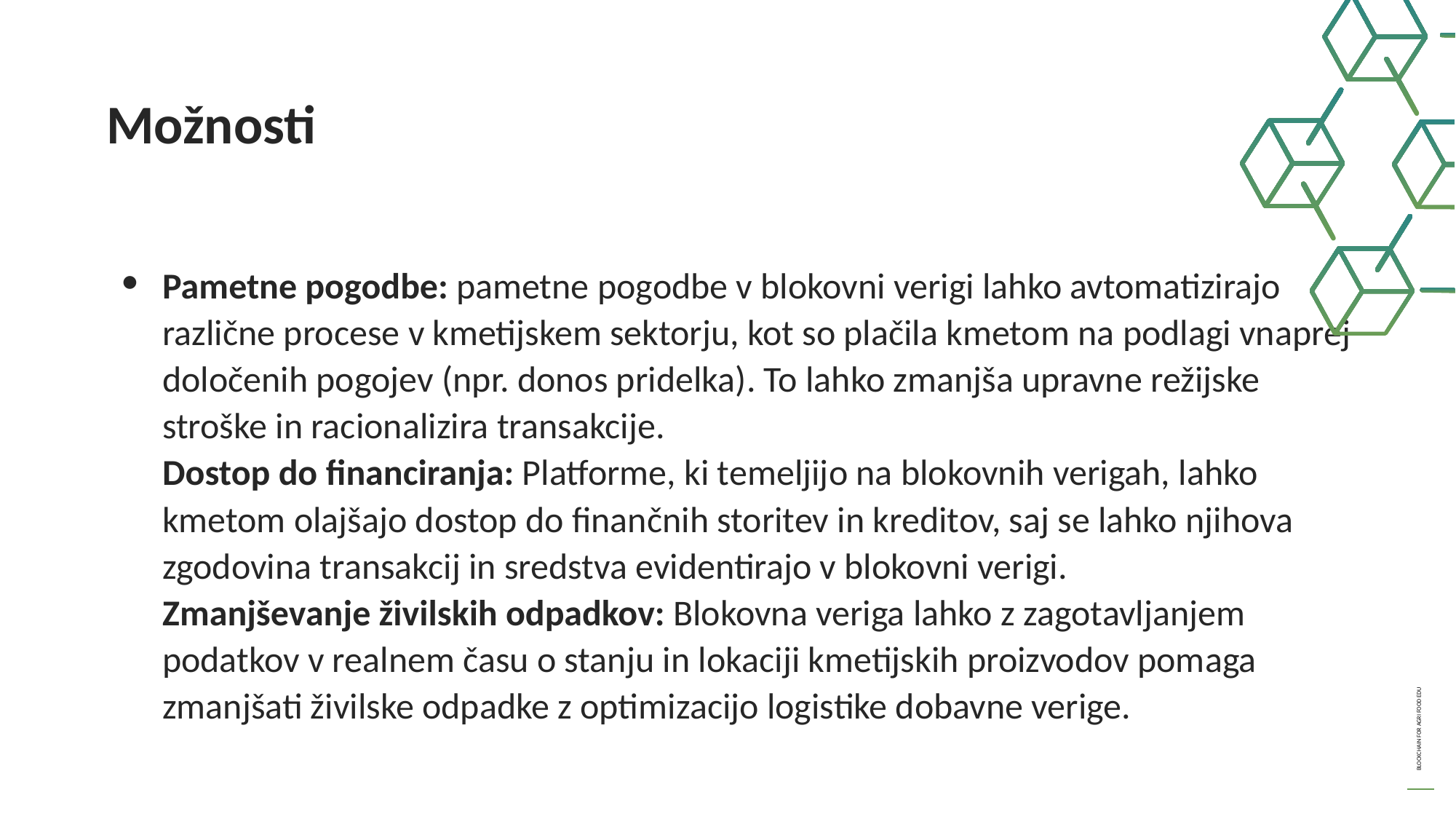

Možnosti
Pametne pogodbe: pametne pogodbe v blokovni verigi lahko avtomatizirajo različne procese v kmetijskem sektorju, kot so plačila kmetom na podlagi vnaprej določenih pogojev (npr. donos pridelka). To lahko zmanjša upravne režijske stroške in racionalizira transakcije.
Dostop do financiranja: Platforme, ki temeljijo na blokovnih verigah, lahko kmetom olajšajo dostop do finančnih storitev in kreditov, saj se lahko njihova zgodovina transakcij in sredstva evidentirajo v blokovni verigi.
Zmanjševanje živilskih odpadkov: Blokovna veriga lahko z zagotavljanjem podatkov v realnem času o stanju in lokaciji kmetijskih proizvodov pomaga zmanjšati živilske odpadke z optimizacijo logistike dobavne verige.